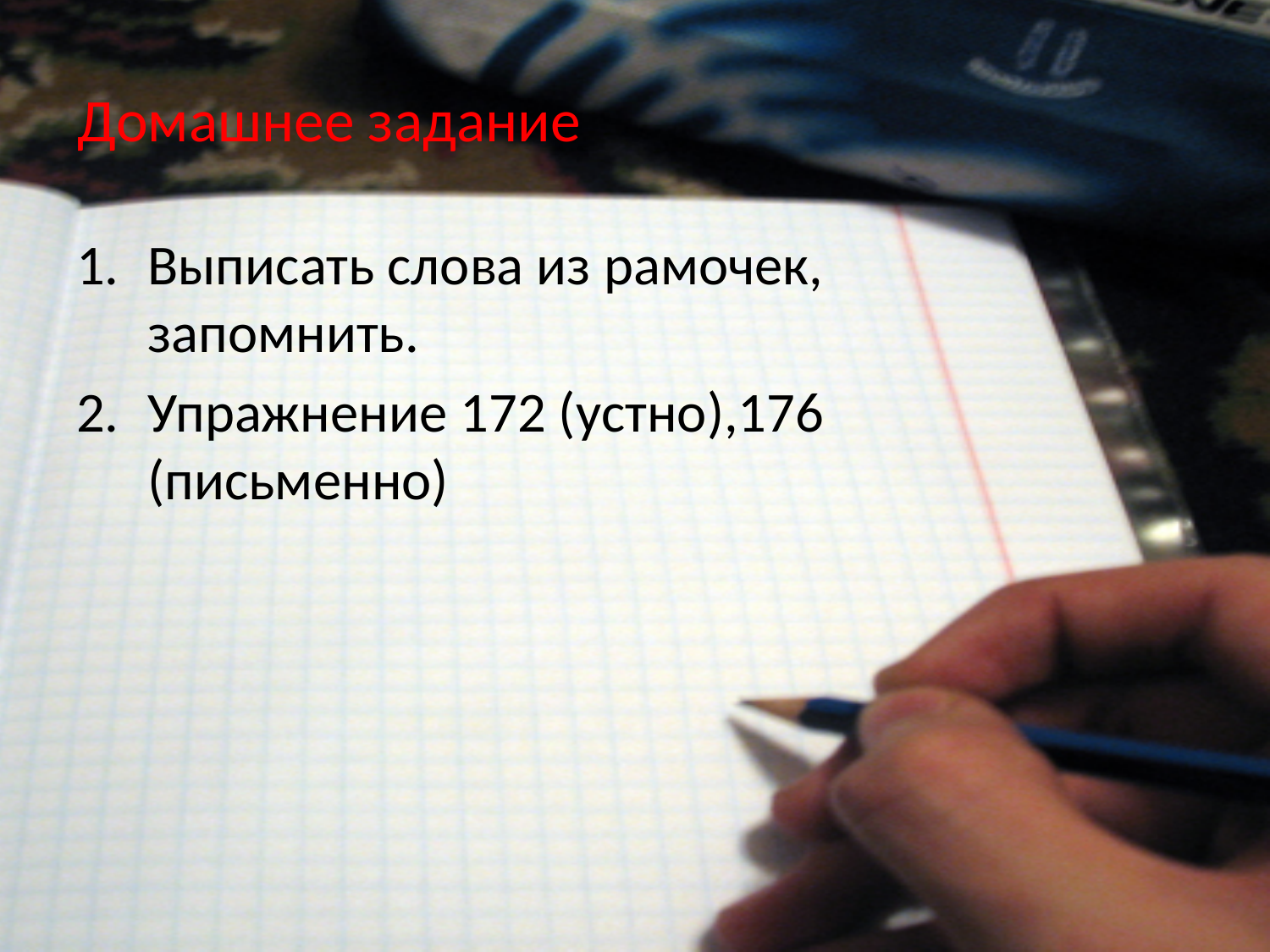

# Домашнее задание
Выписать слова из рамочек, запомнить.
Упражнение 172 (устно),176 (письменно)